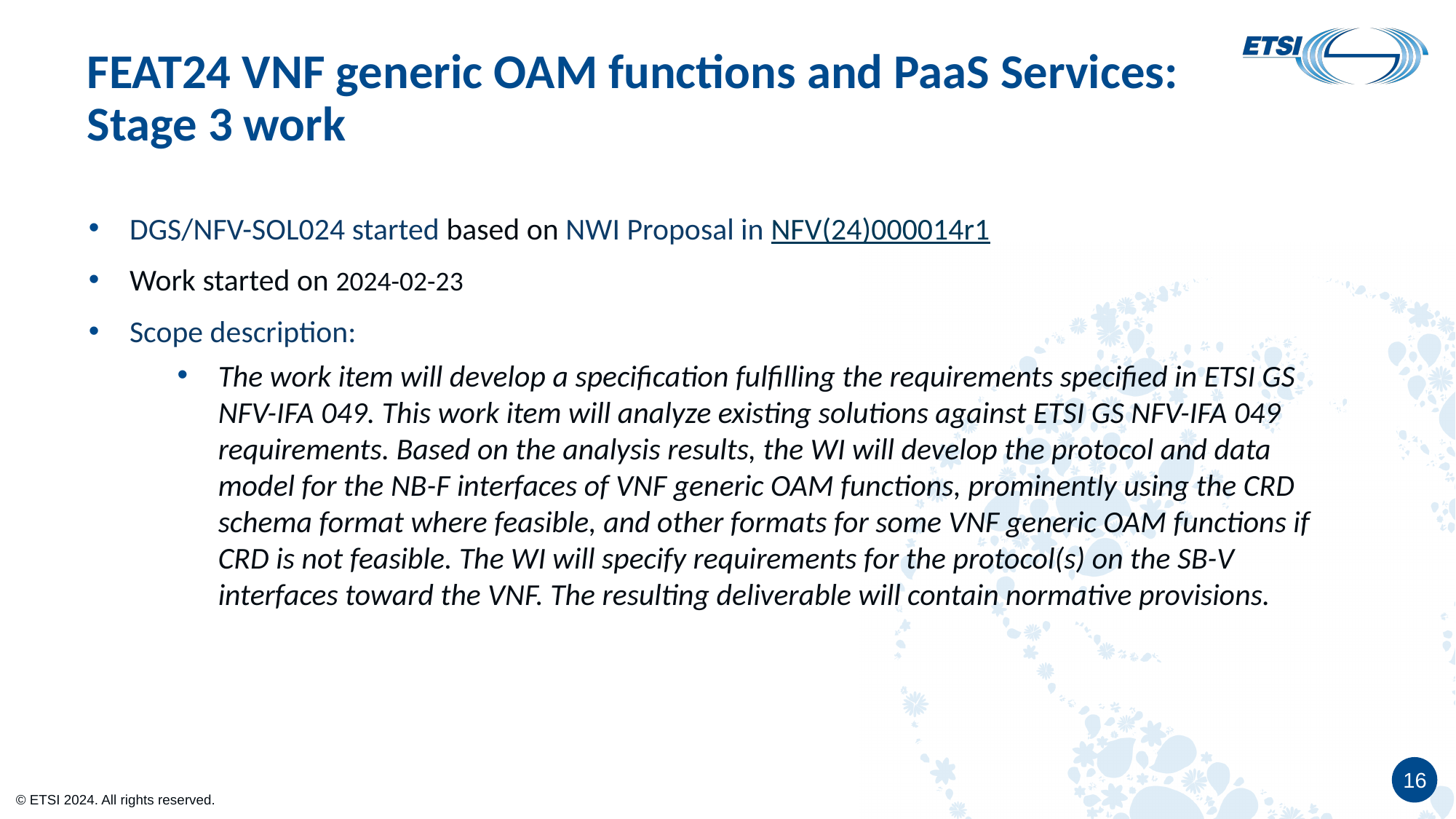

# FEAT24 VNF generic OAM functions and PaaS Services: Stage 3 work
DGS/NFV-SOL024 started based on NWI Proposal in NFV(24)000014r1
Work started on 2024-02-23
Scope description:
The work item will develop a specification fulfilling the requirements specified in ETSI GS NFV-IFA 049. This work item will analyze existing solutions against ETSI GS NFV-IFA 049 requirements. Based on the analysis results, the WI will develop the protocol and data model for the NB-F interfaces of VNF generic OAM functions, prominently using the CRD schema format where feasible, and other formats for some VNF generic OAM functions if CRD is not feasible. The WI will specify requirements for the protocol(s) on the SB-V interfaces toward the VNF. The resulting deliverable will contain normative provisions.
16